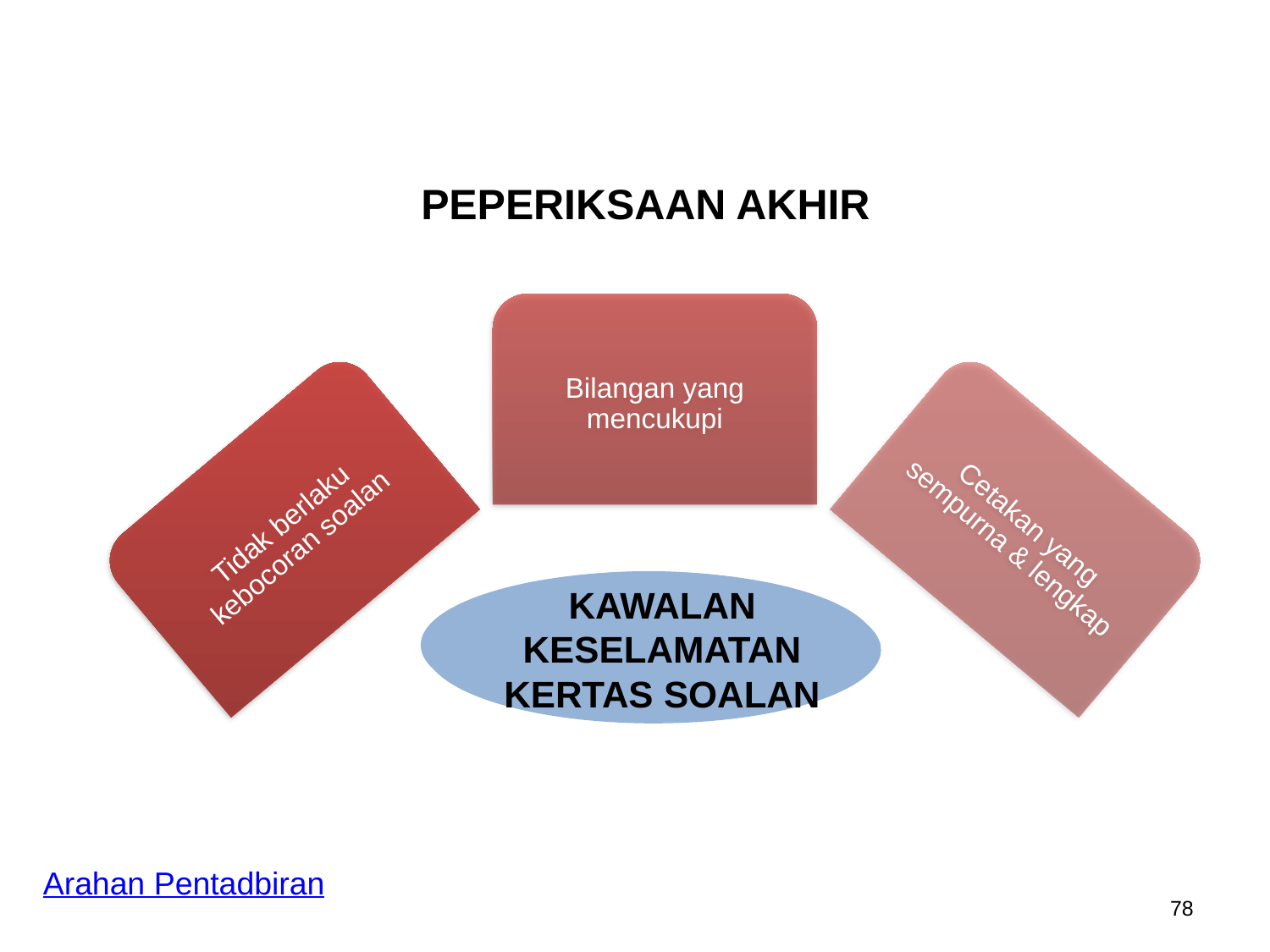

Tidak berlaku kebocoran soalan
Bilangan yang mencukupi
Cetakan yang sempurna & lengkap
PEPERIKSAAN AKHIR

KAWALAN KESELAMATAN
KERTAS SOALAN
Arahan Pentadbiran
78